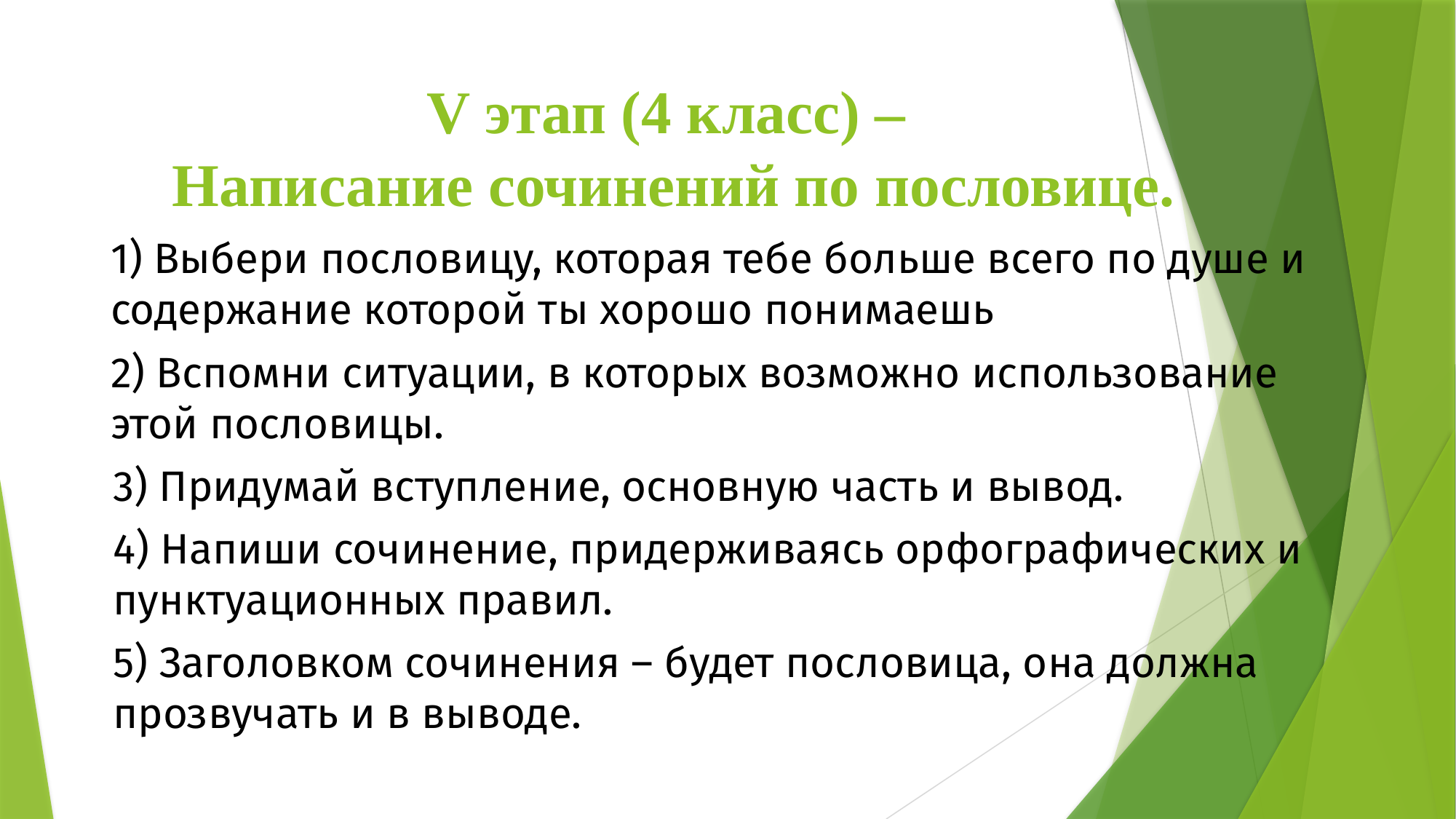

# V этап (4 класс) – Написание сочинений по пословице.
1) Выбери пословицу, которая тебе больше всего по душе и содержание которой ты хорошо понимаешь
2) Вспомни ситуации, в которых возможно использование этой пословицы.
3) Придумай вступление, основную часть и вывод.
4) Напиши сочинение, придерживаясь орфографических и пунктуационных правил.
5) Заголовком сочинения – будет пословица, она должна прозвучать и в выводе.